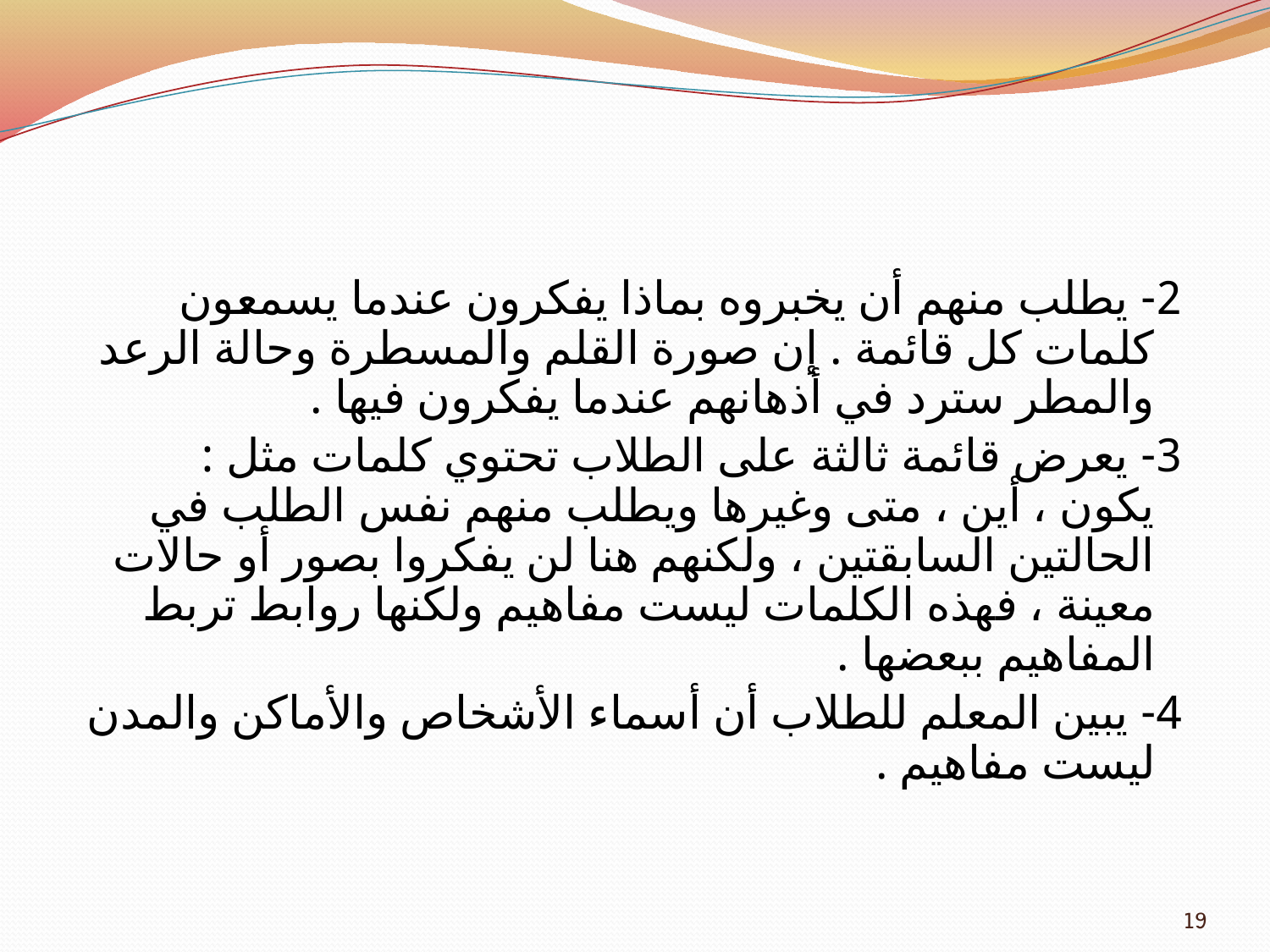

#
 2- يطلب منهم أن يخبروه بماذا يفكرون عندما يسمعون كلمات كل قائمة . إن صورة القلم والمسطرة وحالة الرعد والمطر سترد في أذهانهم عندما يفكرون فيها .
 3- يعرض قائمة ثالثة على الطلاب تحتوي كلمات مثل : يكون ، أين ، متى وغيرها ويطلب منهم نفس الطلب في الحالتين السابقتين ، ولكنهم هنا لن يفكروا بصور أو حالات معينة ، فهذه الكلمات ليست مفاهيم ولكنها روابط تربط المفاهيم ببعضها .
 4- يبين المعلم للطلاب أن أسماء الأشخاص والأماكن والمدن ليست مفاهيم .
19